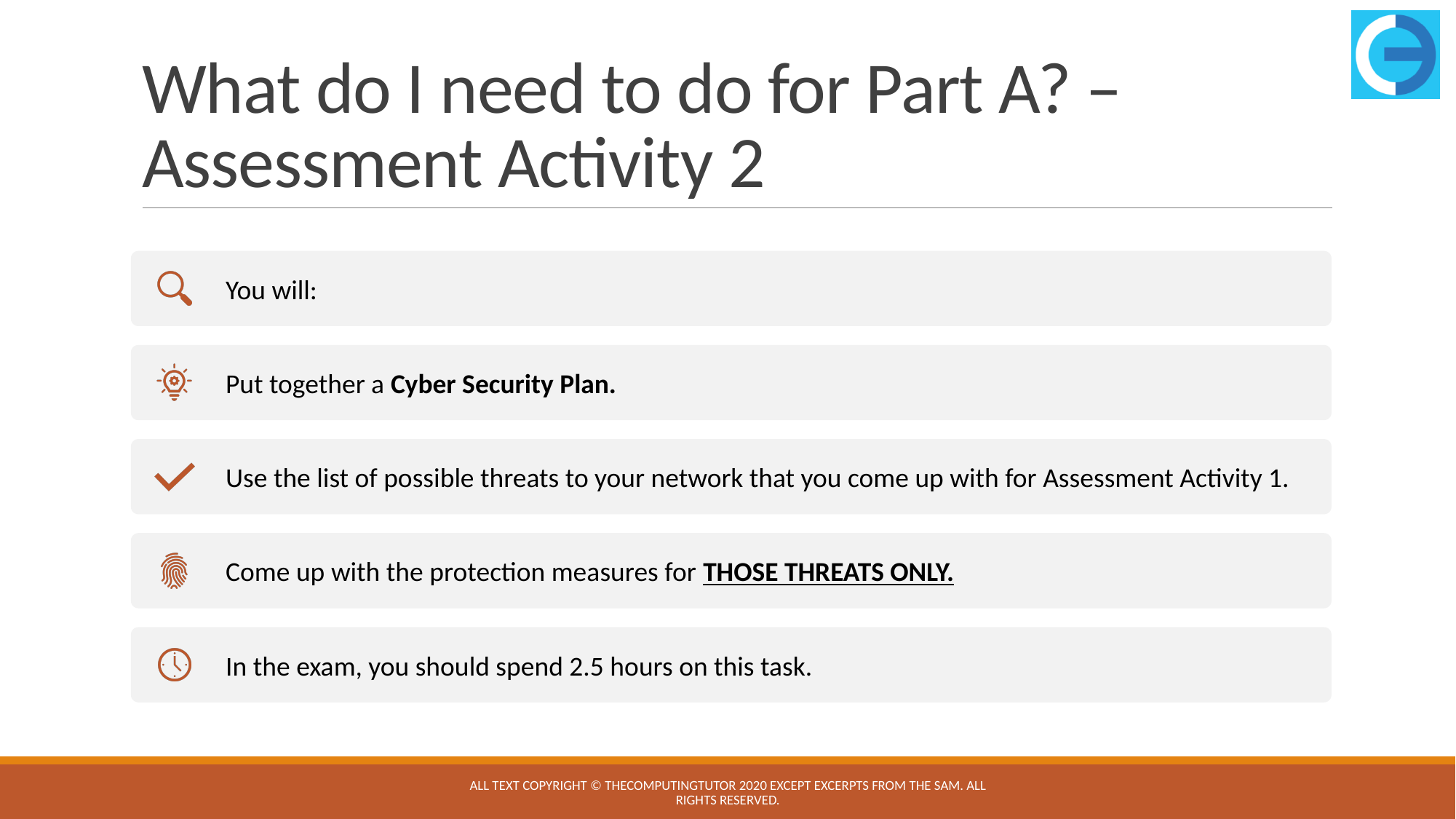

# What do I need to do for Part A? – Assessment Activity 2
You will:
Put together a Cyber Security Plan.
Use the list of possible threats to your network that you come up with for Assessment Activity 1.
Come up with the protection measures for THOSE THREATS ONLY.
In the exam, you should spend 2.5 hours on this task.
All text copyright © TheComputingTutor 2020 except excerpts from the SAM. All rights Reserved.